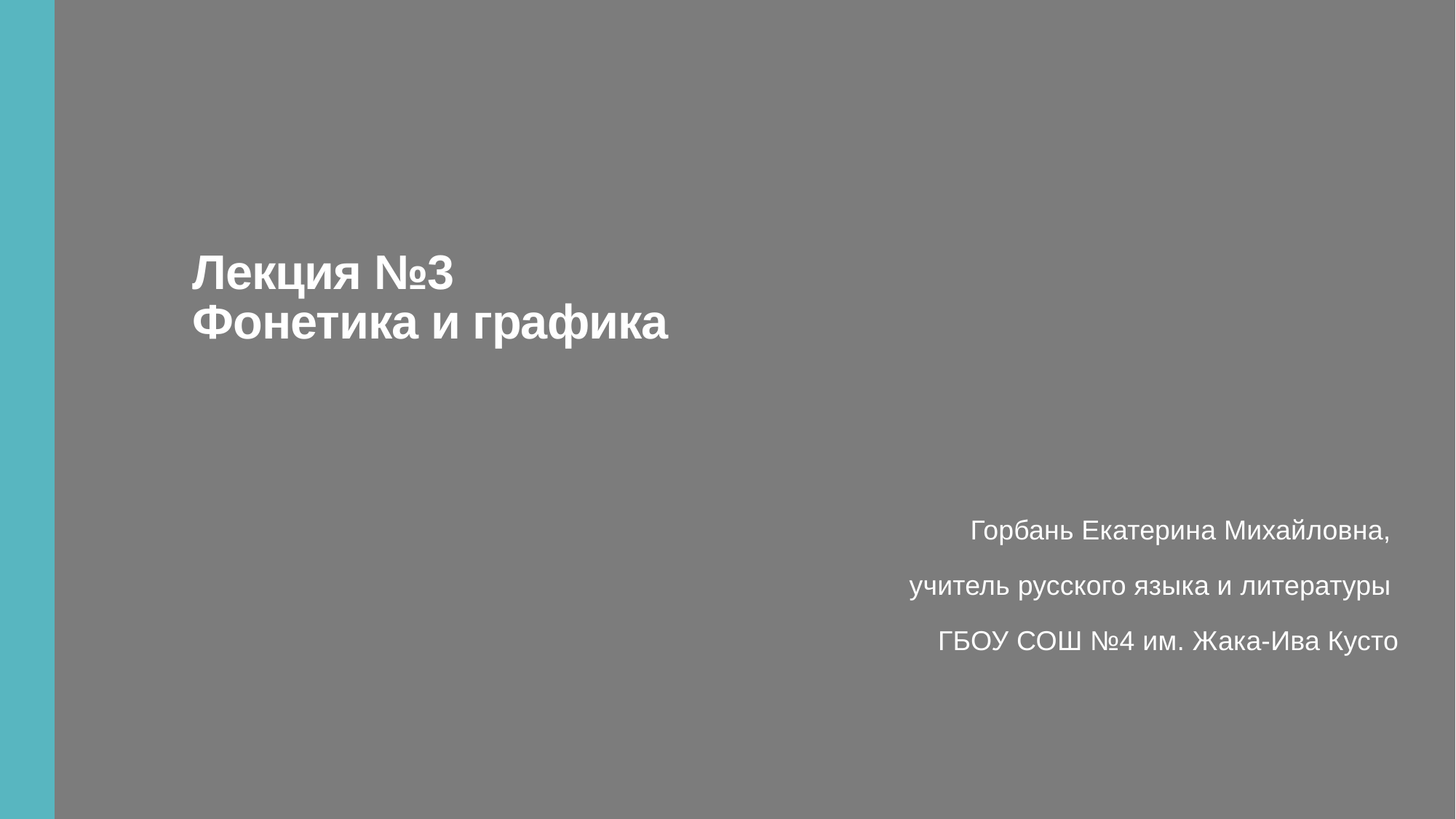

# Лекция №3 Фонетика и графика
Горбань Екатерина Михайловна,
учитель русского языка и литературы
ГБОУ СОШ №4 им. Жака-Ива Кусто